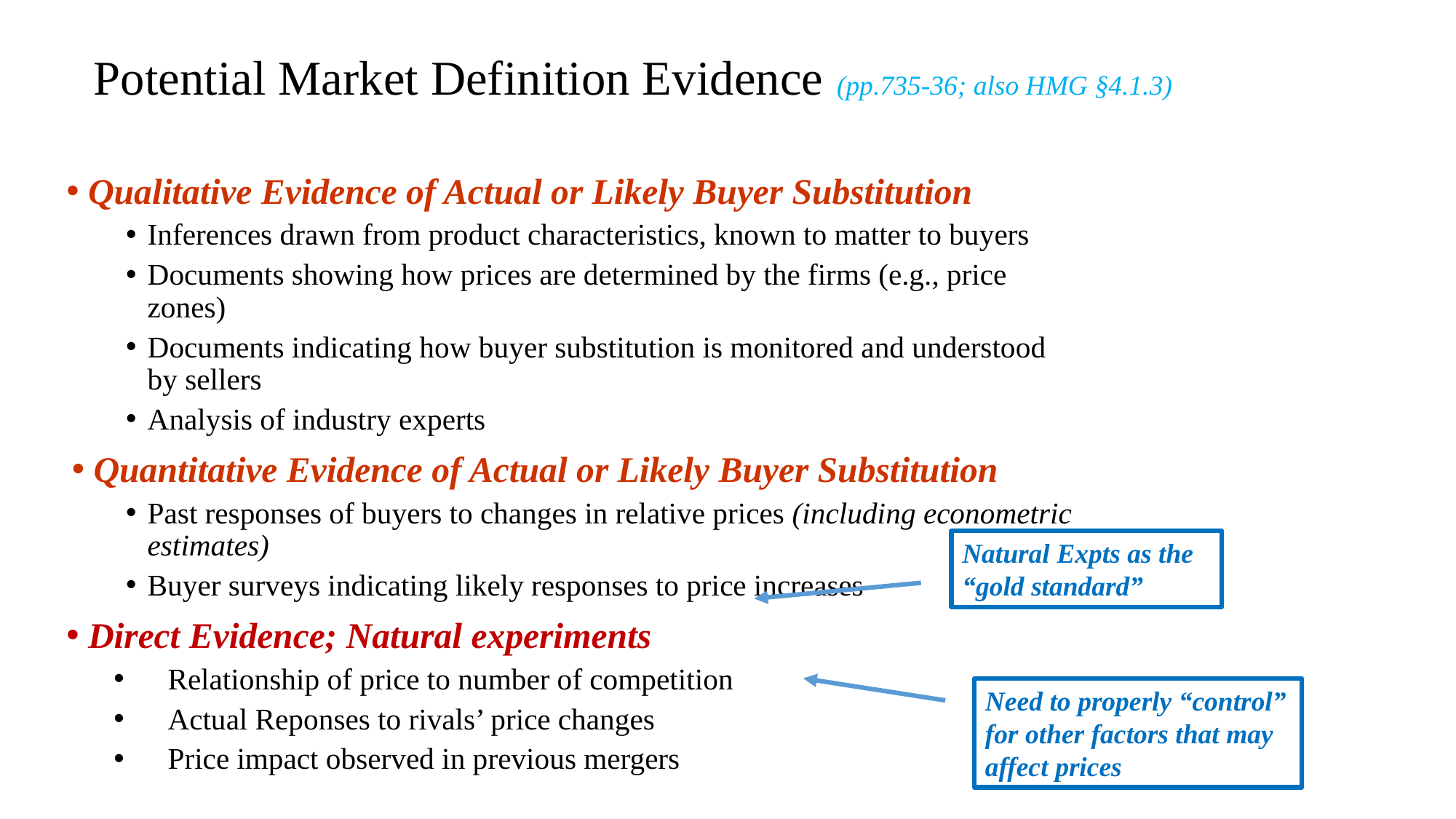

# Potential Market Definition Evidence (pp.735-36; also HMG §4.1.3)
Qualitative Evidence of Actual or Likely Buyer Substitution
Inferences drawn from product characteristics, known to matter to buyers
Documents showing how prices are determined by the firms (e.g., price zones)
Documents indicating how buyer substitution is monitored and understood by sellers
Analysis of industry experts
Quantitative Evidence of Actual or Likely Buyer Substitution
Past responses of buyers to changes in relative prices (including econometric estimates)
Buyer surveys indicating likely responses to price increases
Direct Evidence; Natural experiments
Relationship of price to number of competition
Actual Reponses to rivals’ price changes
Price impact observed in previous mergers

Natural Expts as the
“gold standard”
Need to properly “control” for other factors that may affect prices
3